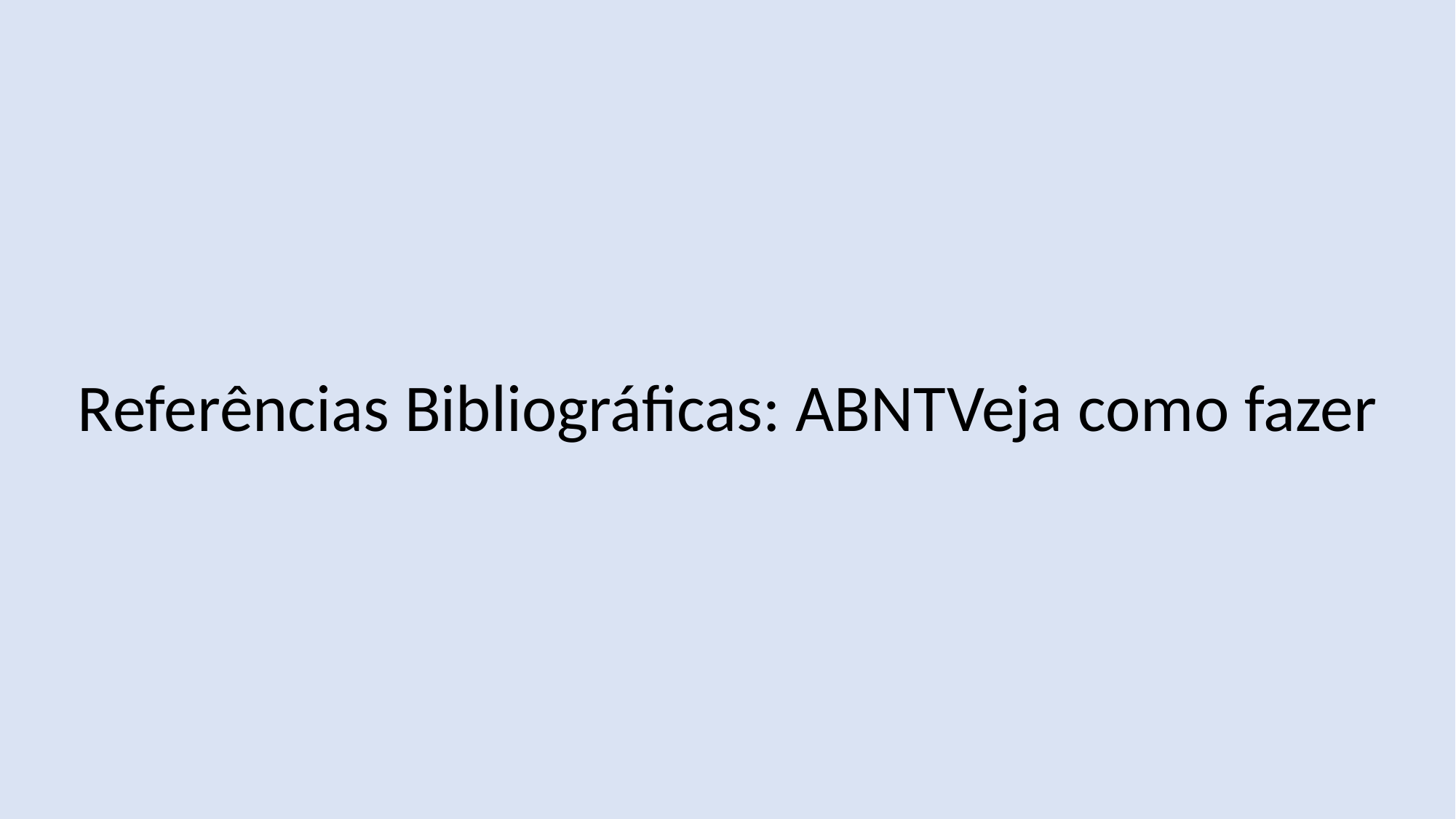

# Referências Bibliográficas: ABNT Veja como fazer